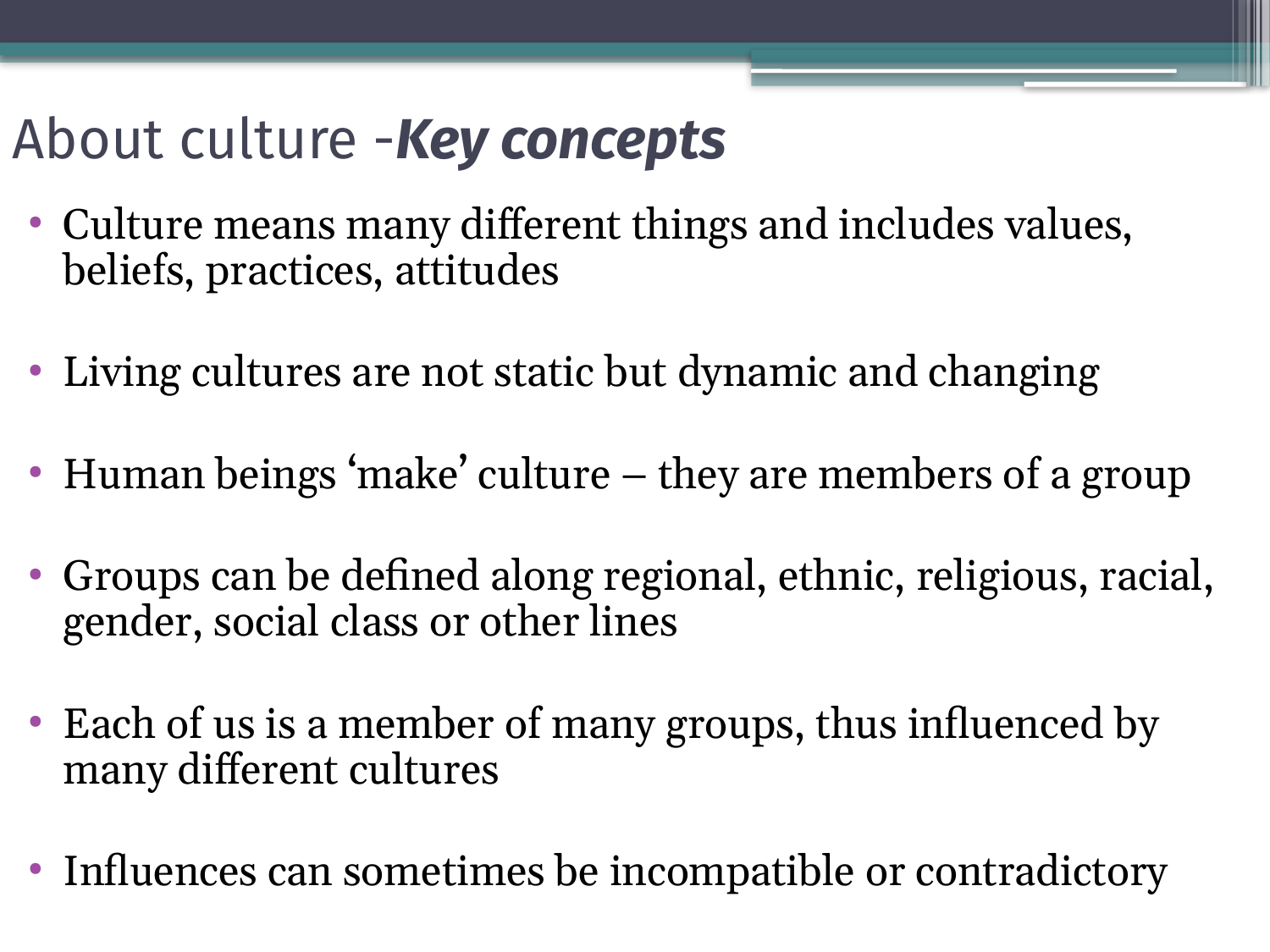

About culture -Key concepts
Culture means many different things and includes values, beliefs, practices, attitudes

Living cultures are not static but dynamic and changing

Human beings ‘make’ culture – they are members of a group

Groups can be defined along regional, ethnic, religious, racial, gender, social class or other lines

Each of us is a member of many groups, thus influenced by many different cultures

Influences can sometimes be incompatible or contradictory